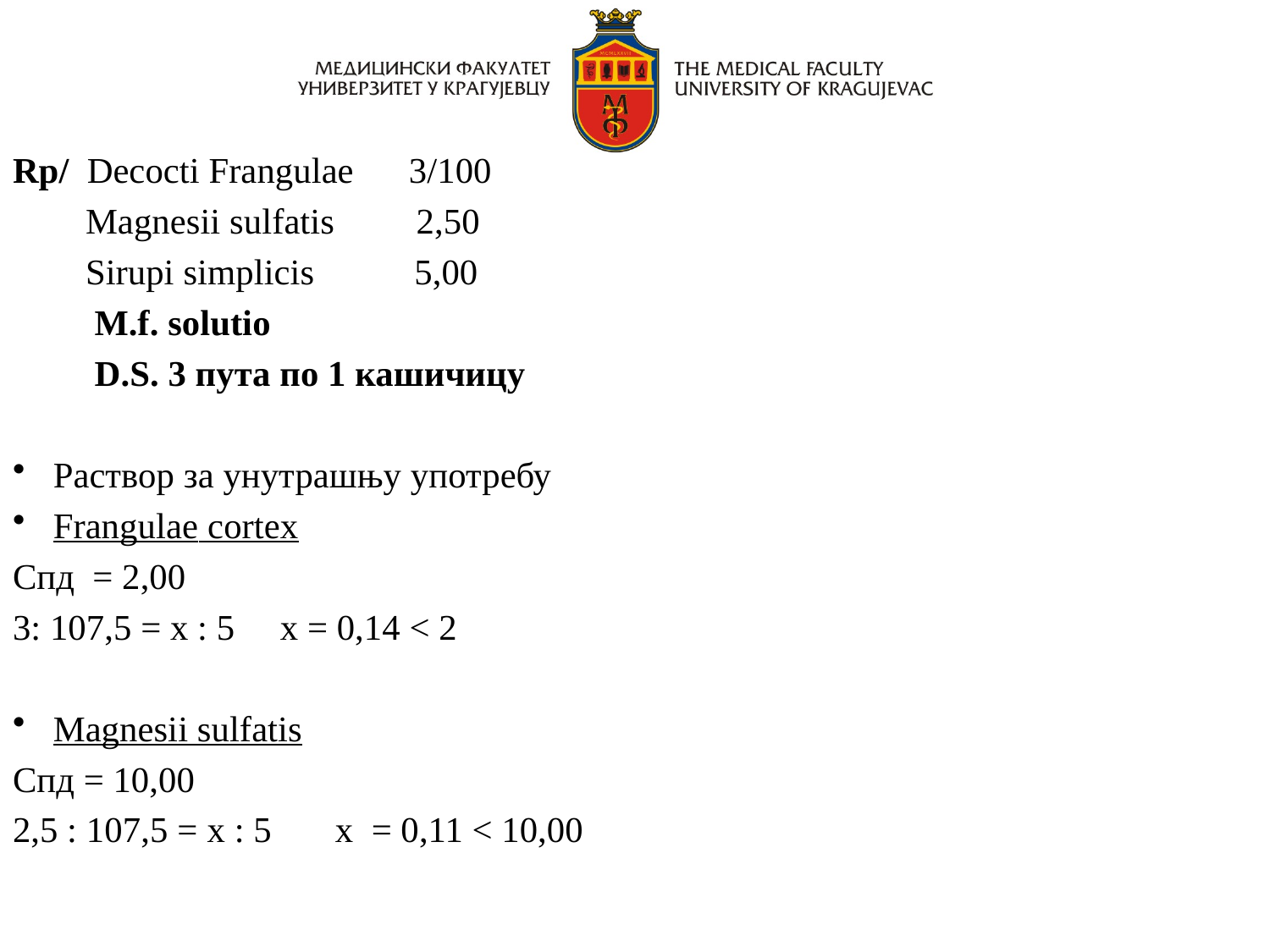

Rp/  Decocti Frangulae      3/100
        Magnesii sulfatis         2,50
        Sirupi simplicis           5,00
         M.f. solutio
         D.S. 3 пута по 1 кашичицу

Раствор за унутрашњу употребу
Frangulae cortex
Спд  = 2,00
3: 107,5 = x : 5     x = 0,14 < 2

Magnesii sulfatis
Спд = 10,00
2,5 : 107,5 = x : 5       x  = 0,11 < 10,00